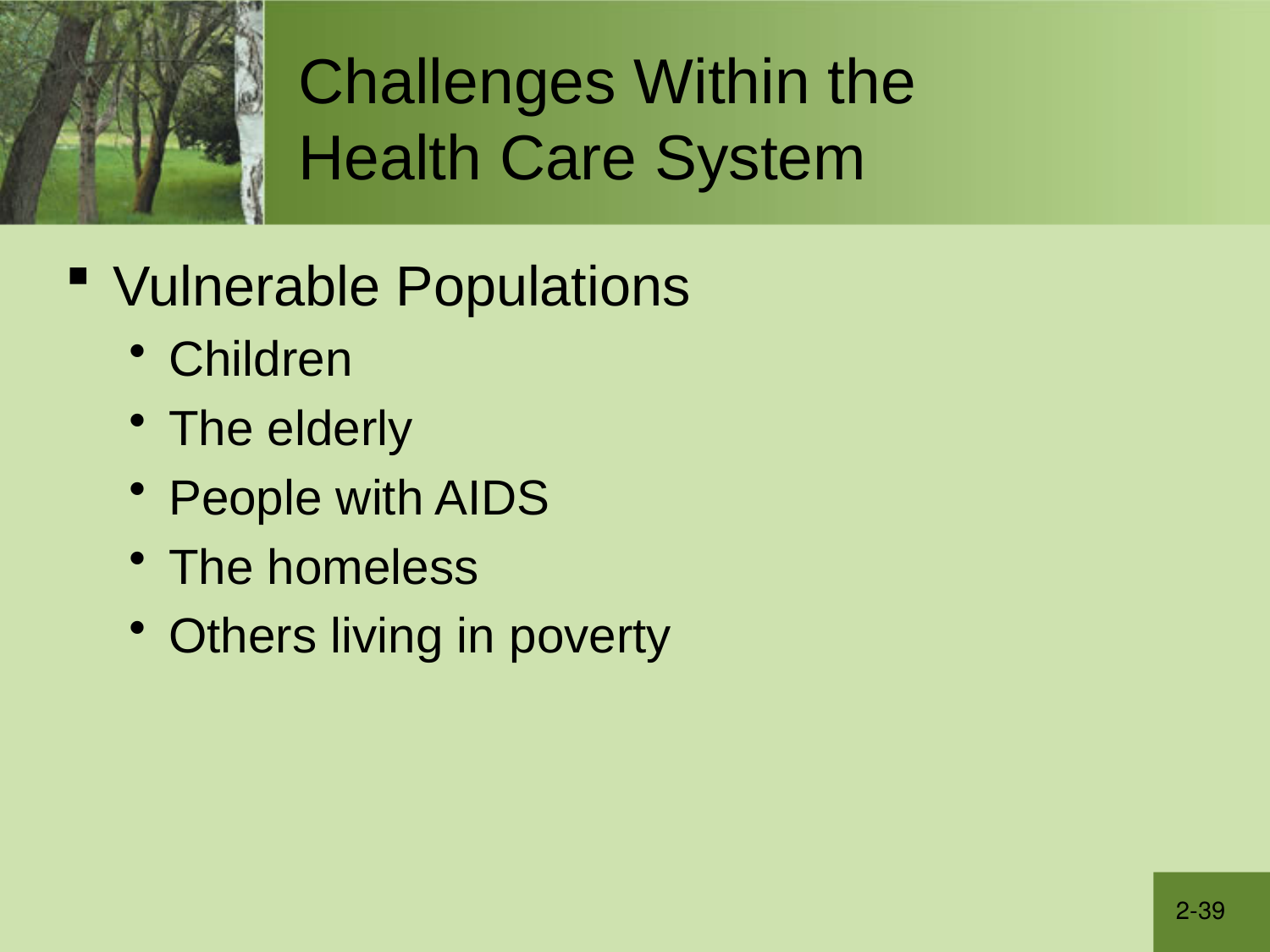

# Challenges Within the Health Care System
Vulnerable Populations
Children
The elderly
People with AIDS
The homeless
Others living in poverty
2-39